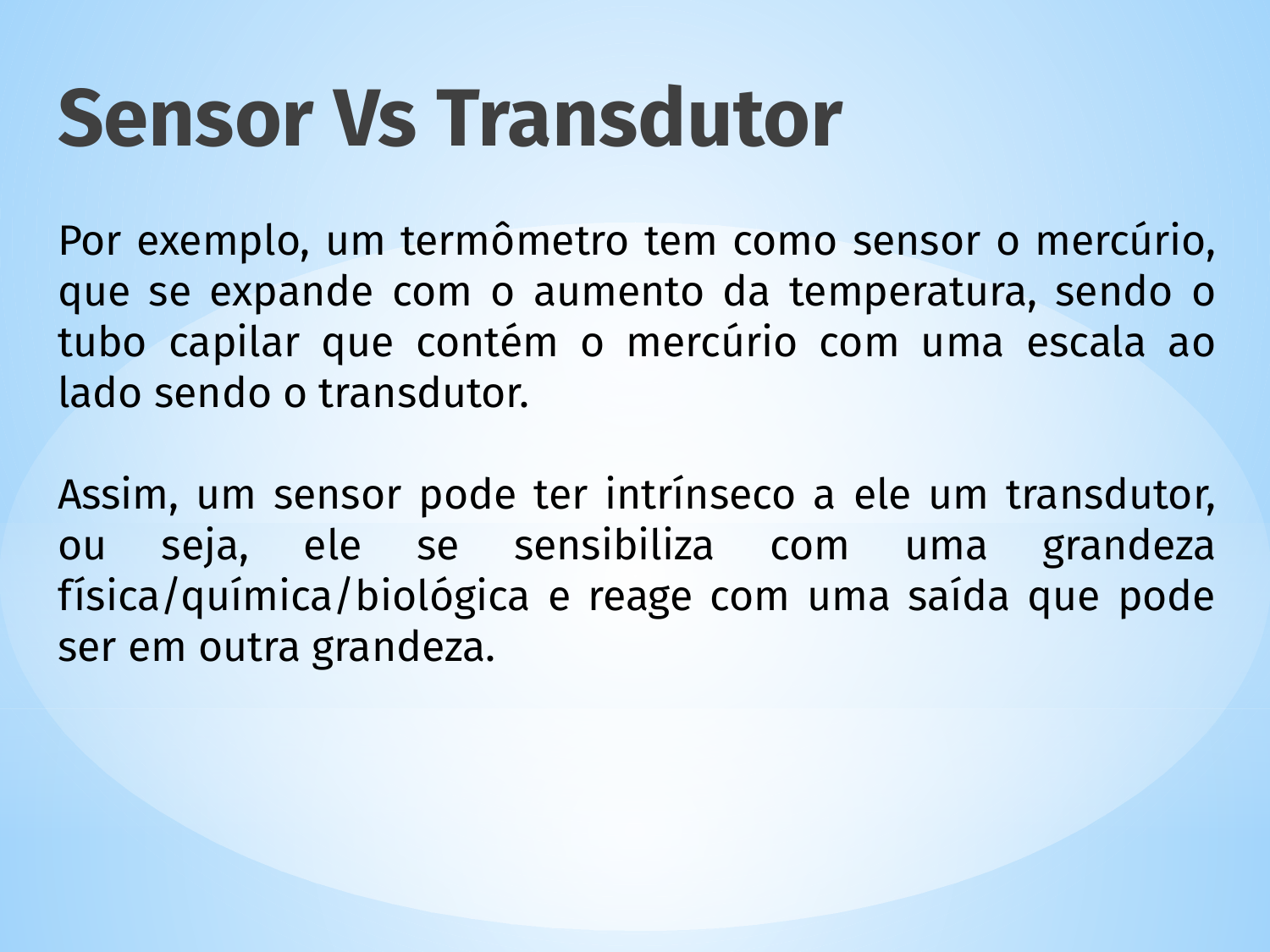

Sensor Vs Transdutor
Por exemplo, um termômetro tem como sensor o mercúrio, que se expande com o aumento da temperatura, sendo o tubo capilar que contém o mercúrio com uma escala ao lado sendo o transdutor.

Assim, um sensor pode ter intrínseco a ele um transdutor, ou seja, ele se sensibiliza com uma grandeza física/química/biológica e reage com uma saída que pode ser em outra grandeza.